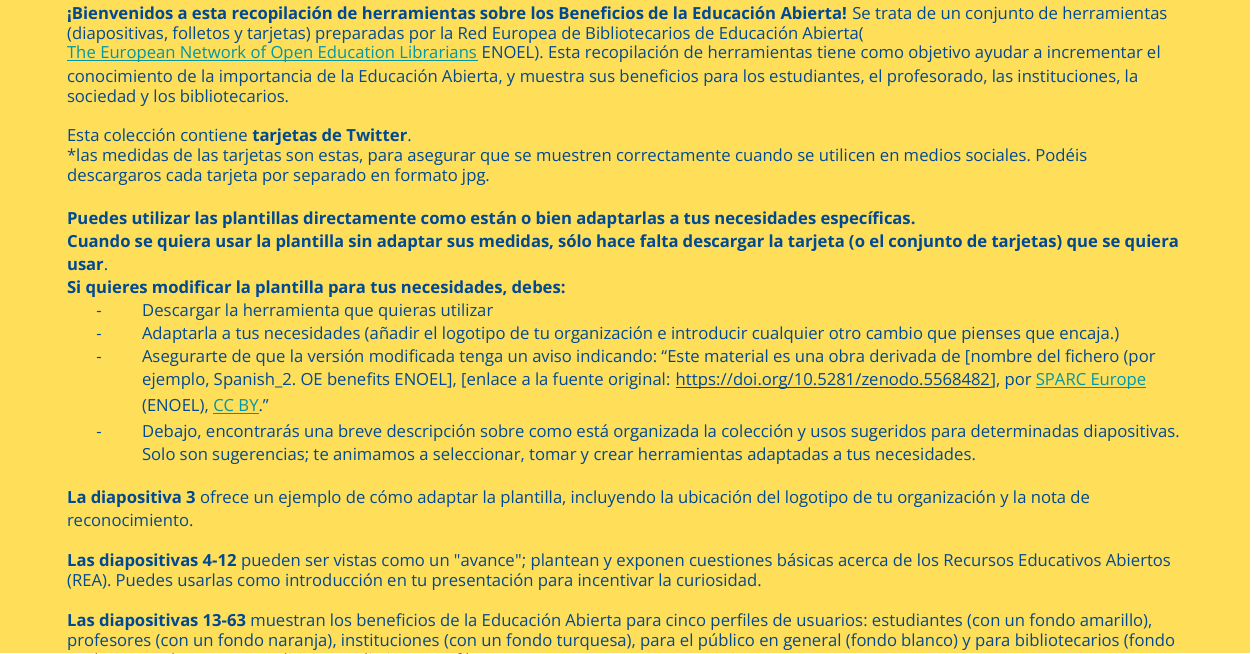

¡Bienvenidos a esta recopilación de herramientas sobre los Beneficios de la Educación Abierta! Se trata de un conjunto de herramientas (diapositivas, folletos y tarjetas) preparadas por la Red Europea de Bibliotecarios de Educación Abierta( The European Network of Open Education Librarians ENOEL). Esta recopilación de herramientas tiene como objetivo ayudar a incrementar el conocimiento de la importancia de la Educación Abierta, y muestra sus beneficios para los estudiantes, el profesorado, las instituciones, la sociedad y los bibliotecarios.

Esta colección contiene tarjetas de Twitter.
*las medidas de las tarjetas son estas, para asegurar que se muestren correctamente cuando se utilicen en medios sociales. Podéis descargaros cada tarjeta por separado en formato jpg.

Puedes utilizar las plantillas directamente como están o bien adaptarlas a tus necesidades específicas.
Cuando se quiera usar la plantilla sin adaptar sus medidas, sólo hace falta descargar la tarjeta (o el conjunto de tarjetas) que se quiera usar.
Si quieres modificar la plantilla para tus necesidades, debes:
Descargar la herramienta que quieras utilizar
Adaptarla a tus necesidades (añadir el logotipo de tu organización e introducir cualquier otro cambio que pienses que encaja.)
Asegurarte de que la versión modificada tenga un aviso indicando: “Este material es una obra derivada de [nombre del fichero (por ejemplo, Spanish_2. OE benefits ENOEL], [enlace a la fuente original: https://doi.org/10.5281/zenodo.5568482], por SPARC Europe (ENOEL), CC BY.”
Debajo, encontrarás una breve descripción sobre como está organizada la colección y usos sugeridos para determinadas diapositivas. Solo son sugerencias; te animamos a seleccionar, tomar y crear herramientas adaptadas a tus necesidades.

La diapositiva 3 ofrece un ejemplo de cómo adaptar la plantilla, incluyendo la ubicación del logotipo de tu organización y la nota de reconocimiento.

Las diapositivas 4-12 pueden ser vistas como un "avance"; plantean y exponen cuestiones básicas acerca de los Recursos Educativos Abiertos  (REA). Puedes usarlas como introducción en tu presentación para incentivar la curiosidad.

Las diapositivas 13-63 muestran los beneficios de la Educación Abierta para cinco perfiles de usuarios: estudiantes (con un fondo amarillo), profesores (con un fondo naranja), instituciones (con un fondo turquesa), para el público en general (fondo blanco) y para bibliotecarios (fondo azul). Se pueden usar para dirigirse a distintos perfiles.